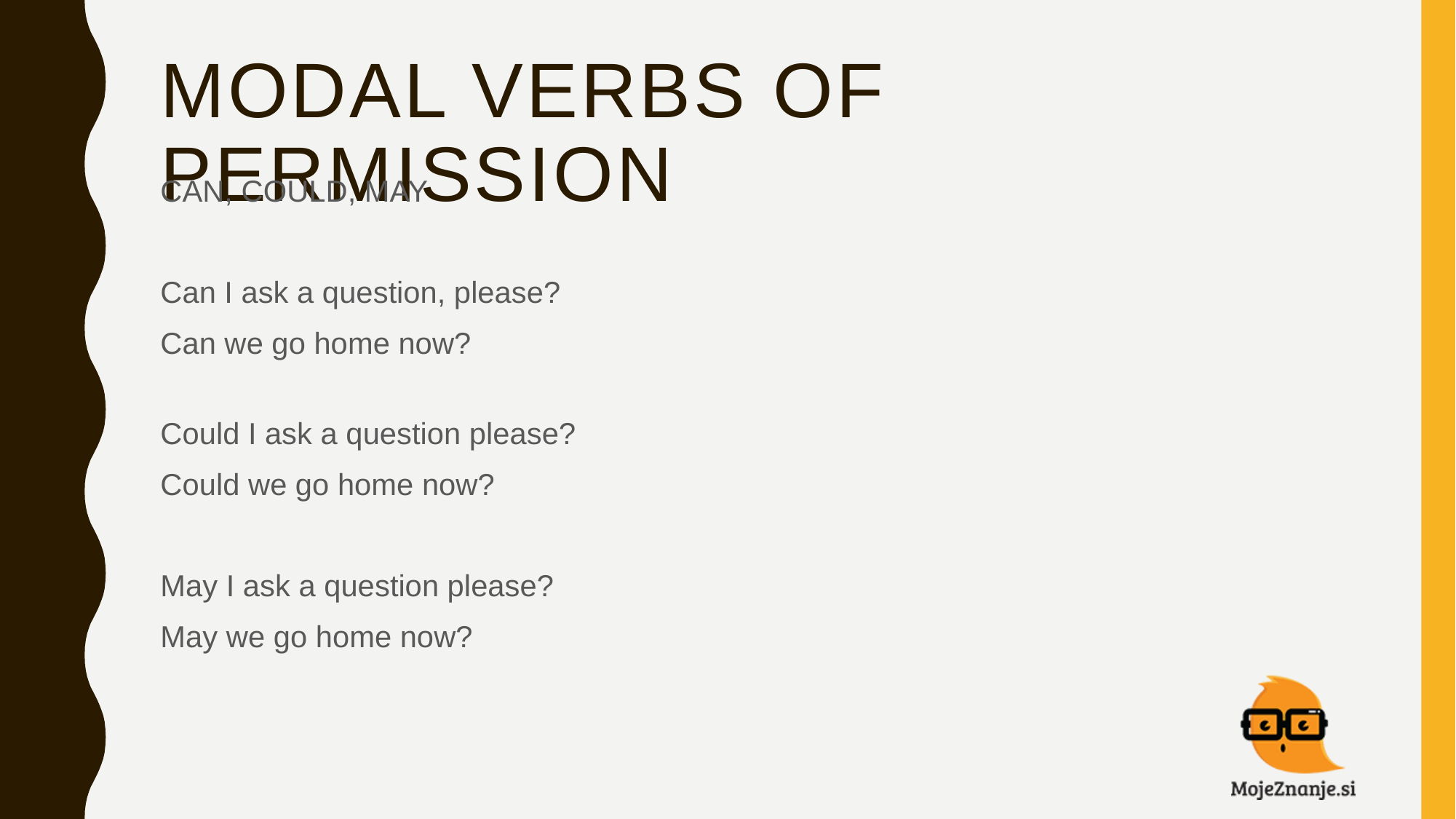

# MODAL VERBS OF PERMISSION
CAN, COULD, MAY

Can I ask a question, please?
Can we go home now?
Could I ask a question please?
Could we go home now?

May I ask a question please?
May we go home now?